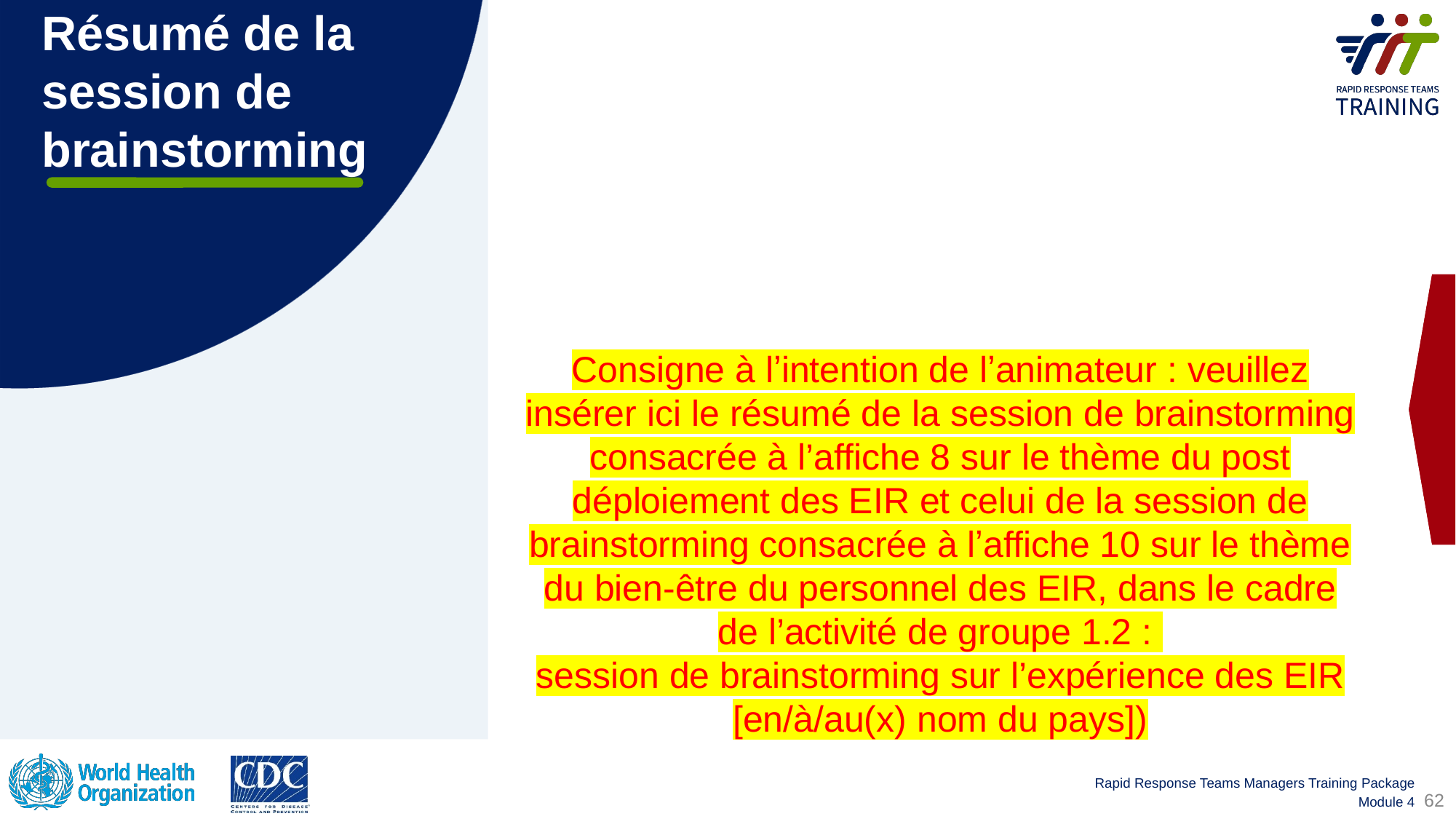

Résumé de la session de brainstorming

Consigne à lʼintention de lʼanimateur : veuillez insérer ici le résumé de la session de brainstorming consacrée à l’affiche 8 sur le thème du post déploiement des EIR et celui de la session de brainstorming consacrée à lʼaffiche 10 sur le thème du bien-être du personnel des EIR, dans le cadre de l’activité de groupe 1.2 :
session de brainstorming sur l’expérience des EIR [en/à/au(x) nom du pays])

62